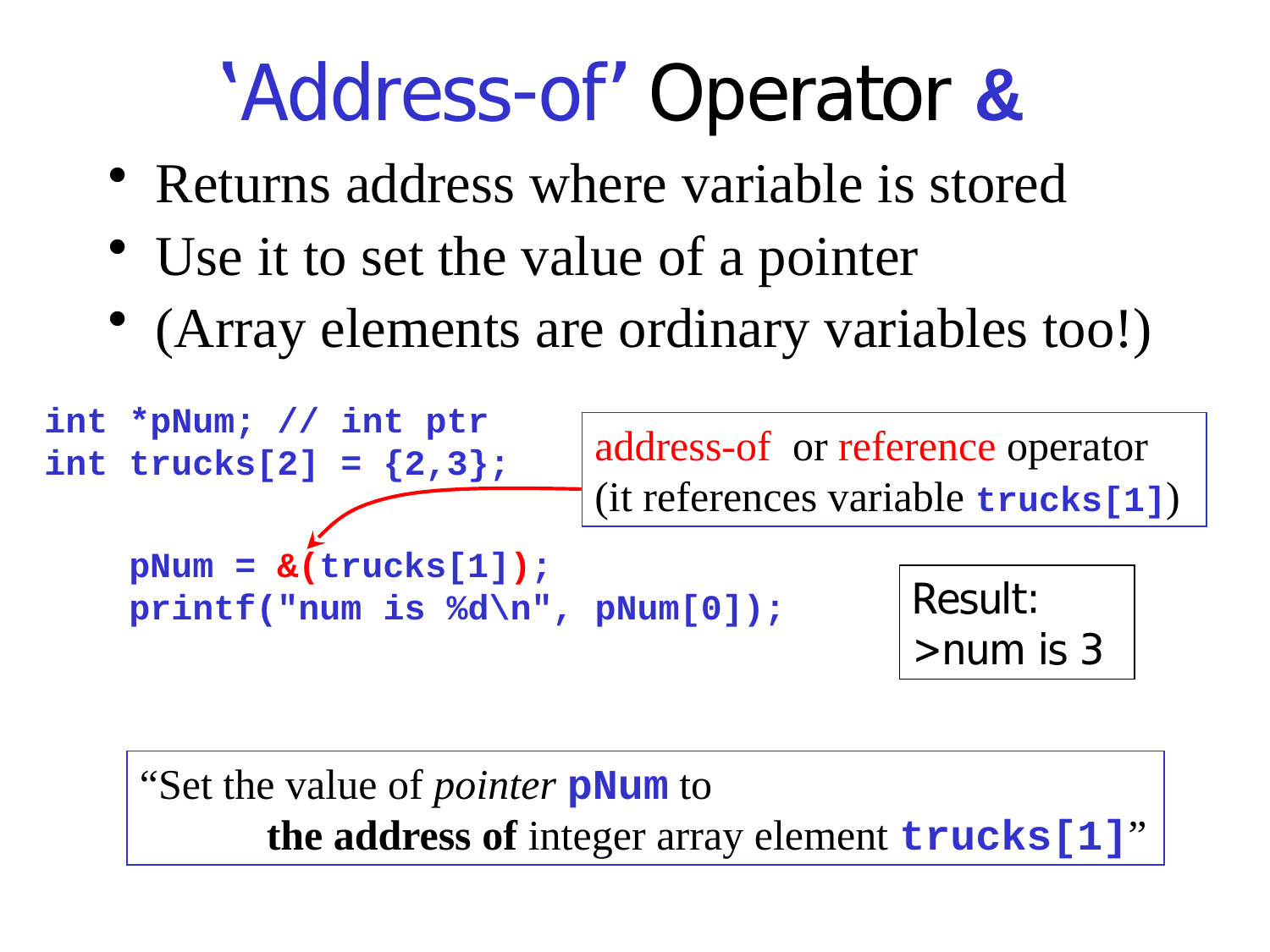

# ‘Address-of’ Operator &
Returns address where variable is stored
Use it to set the value of a pointer
(Array elements are ordinary variables too!)
int *pNum; // int ptr
int trucks[2] = {2,3};
    pNum = &(trucks[1]);
    printf("num is %d\n", pNum[0]);
address-of  or reference operator
(it references variable trucks[1])

Result:
>num is 3
“Set the value of pointer pNum to
	the address of integer array element trucks[1]”